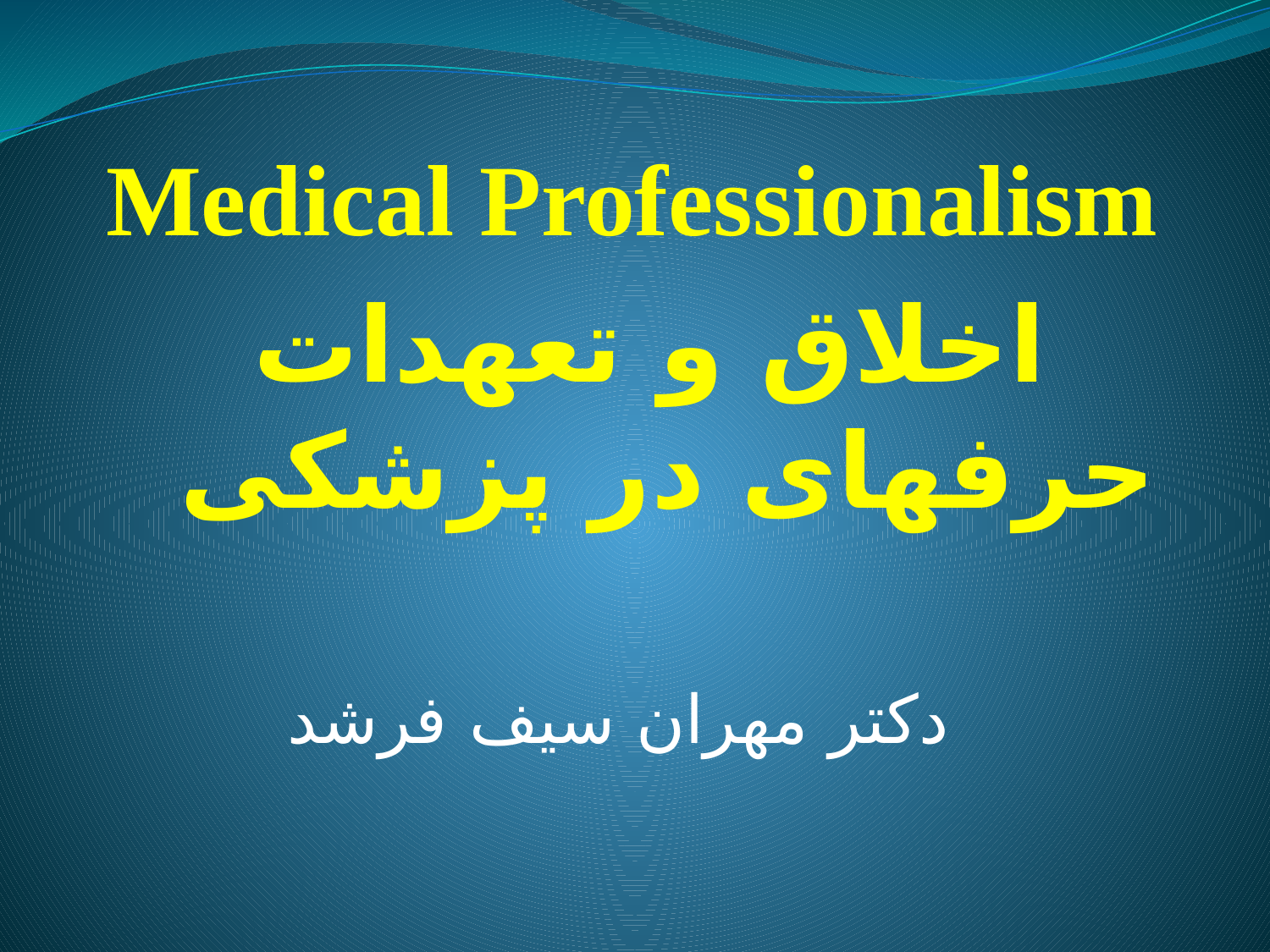

# Medical Professionalism
اخلاق و تعهدات حرفه‎ای در پزشکی
دکتر مهران سیف فرشد